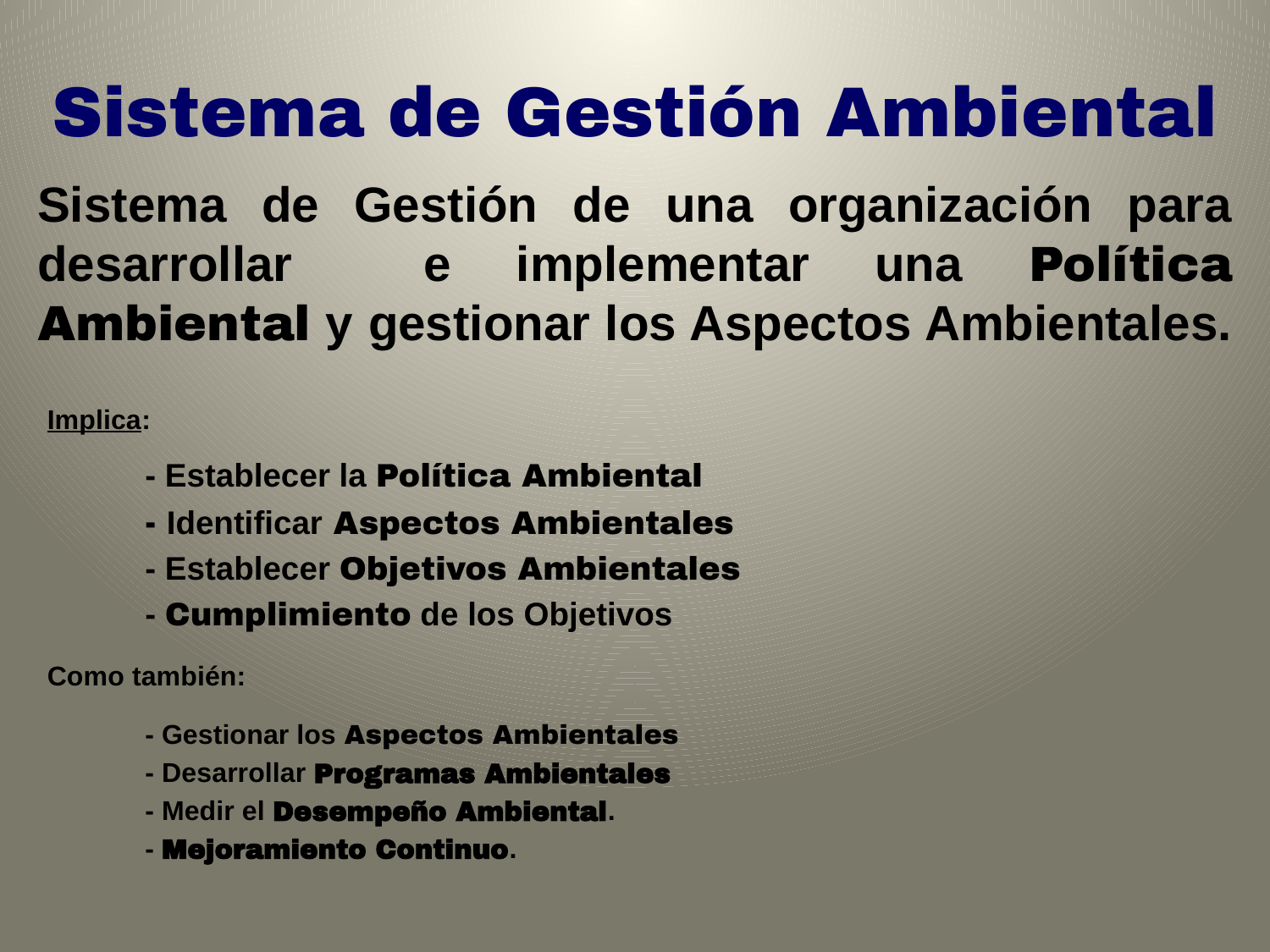

Sistema de Gestión Ambiental
Sistema de Gestión de una organización para desarrollar  e implementar una Política Ambiental y gestionar los Aspectos Ambientales.
Implica:
		- Establecer la Política Ambiental
		- Identificar Aspectos Ambientales
		- Establecer Objetivos Ambientales
		- Cumplimiento de los Objetivos

Como también:

		- Gestionar los Aspectos Ambientales
		- Desarrollar Programas Ambientales
		- Medir el Desempeño Ambiental.
		- Mejoramiento Continuo.